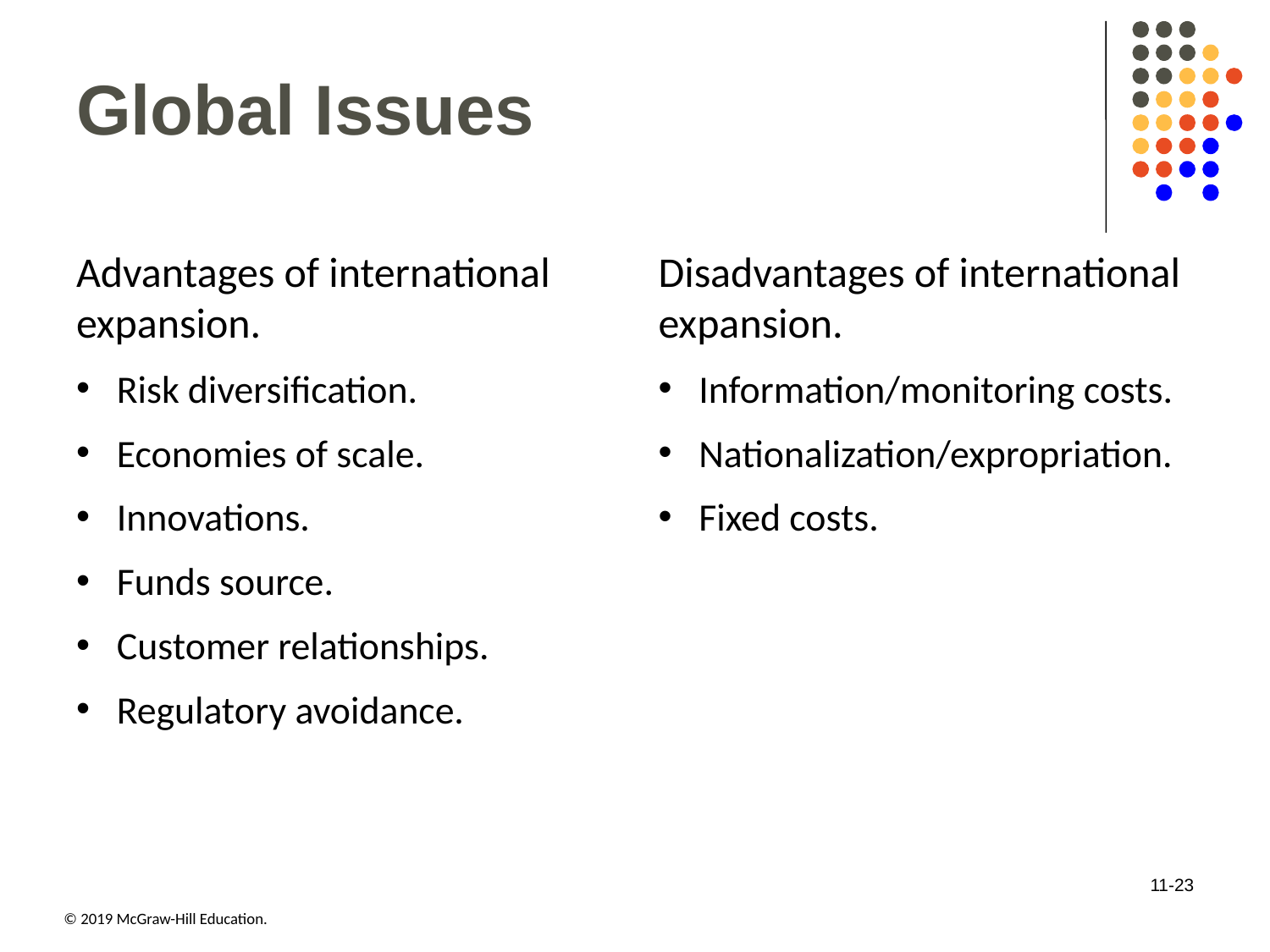

# Global Issues
Advantages of international expansion.
Risk diversification.
Economies of scale.
Innovations.
Funds source.
Customer relationships.
Regulatory avoidance.
Disadvantages of international expansion.
Information/monitoring costs.
Nationalization/expropriation.
Fixed costs.
11-23